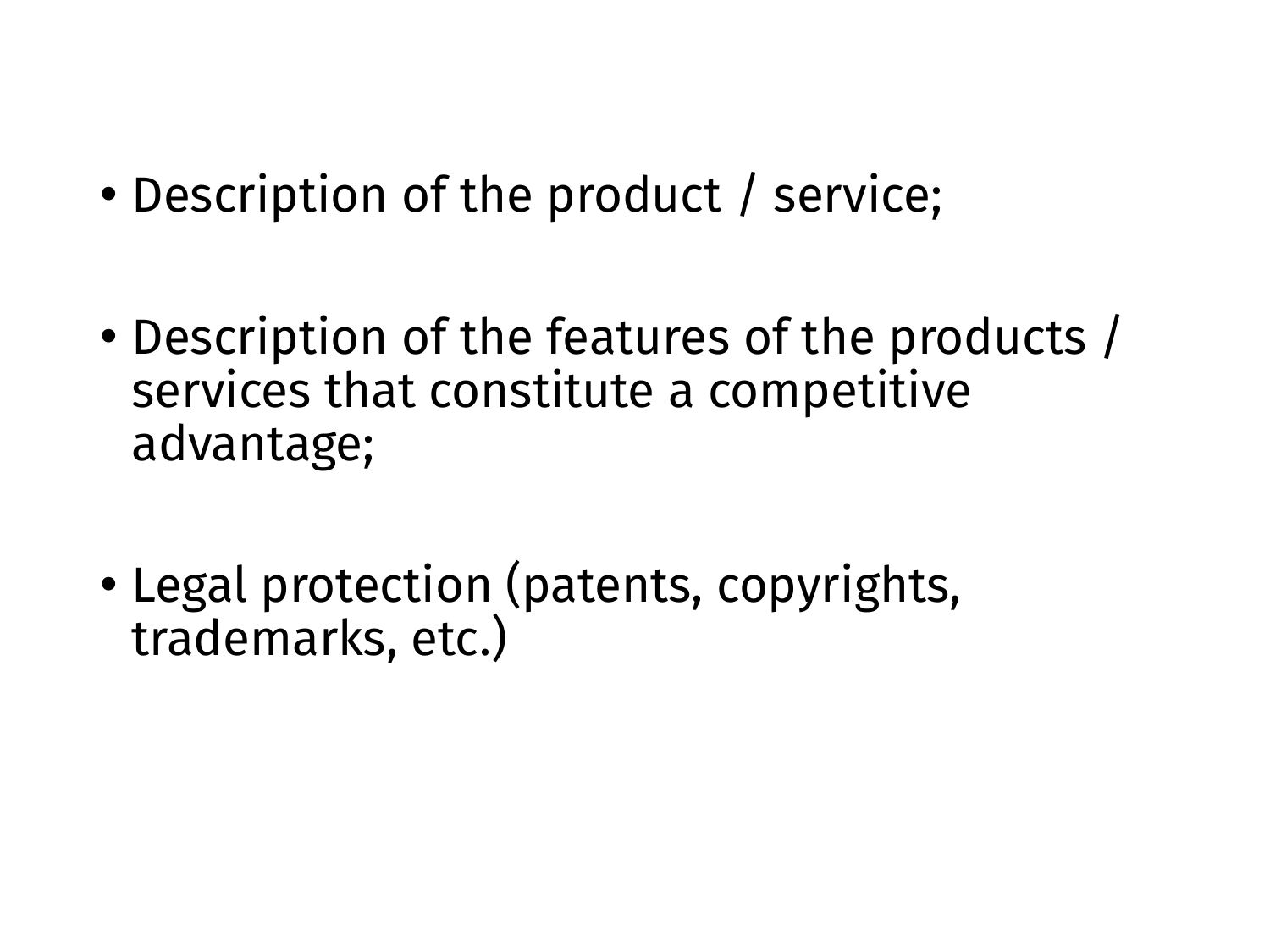

Description of the product / service;

Description of the features of the products / services that constitute a competitive advantage;

Legal protection (patents, copyrights, trademarks, etc.)